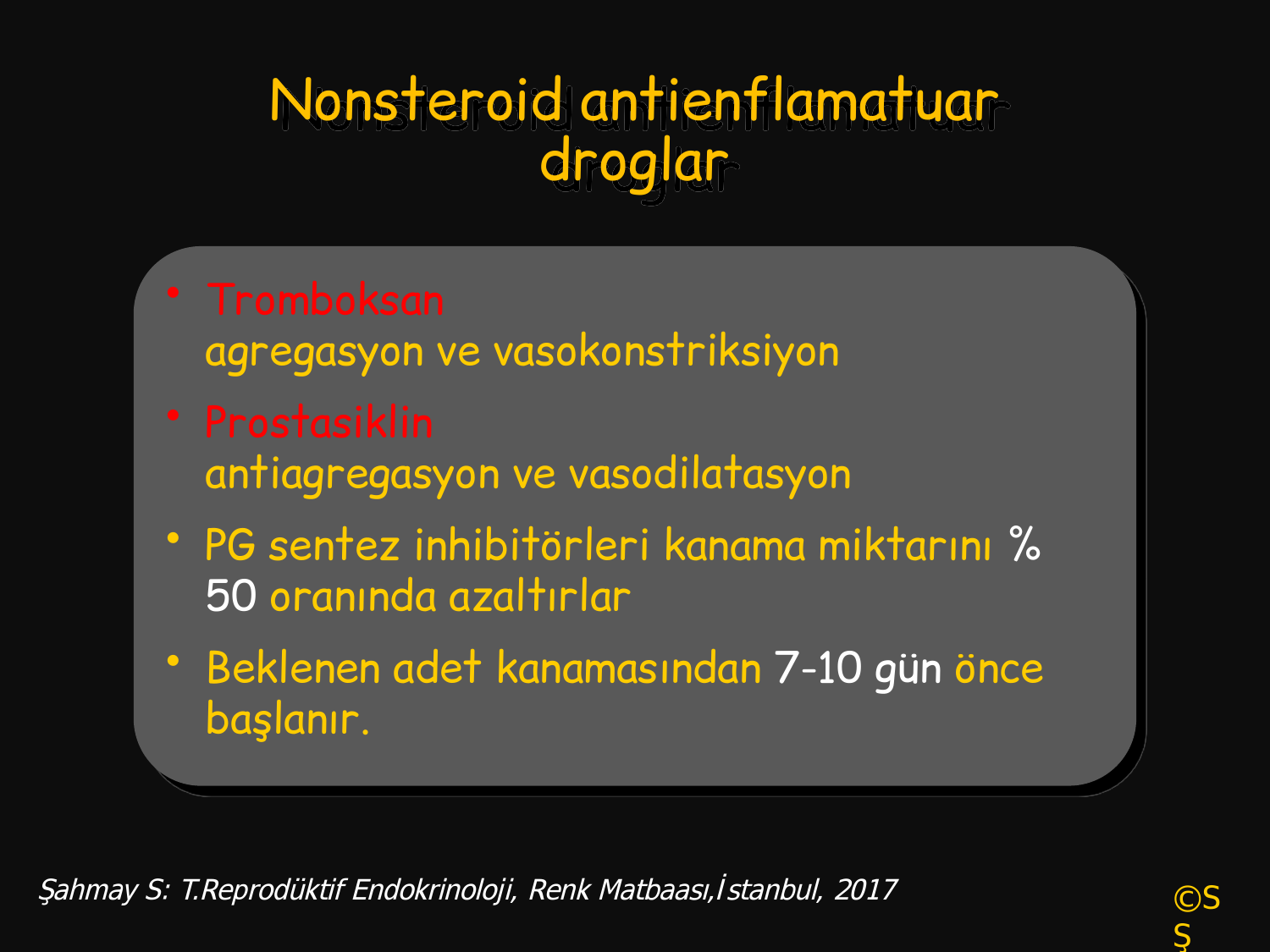

Nonsteroid antienflamatuar
droglar
Tromboksan                                    agregasyon ve vasokonstriksiyon
Prostasiklin                               antiagregasyon ve vasodilatasyon
PG sentez inhibitörleri kanama miktarını % 50 oranında azaltırlar
Beklenen adet kanamasından 7-10 gün önce başlanır.
Şahmay S: T.Reprodüktif Endokrinoloji, Renk Matbaası,İstanbul, 2017